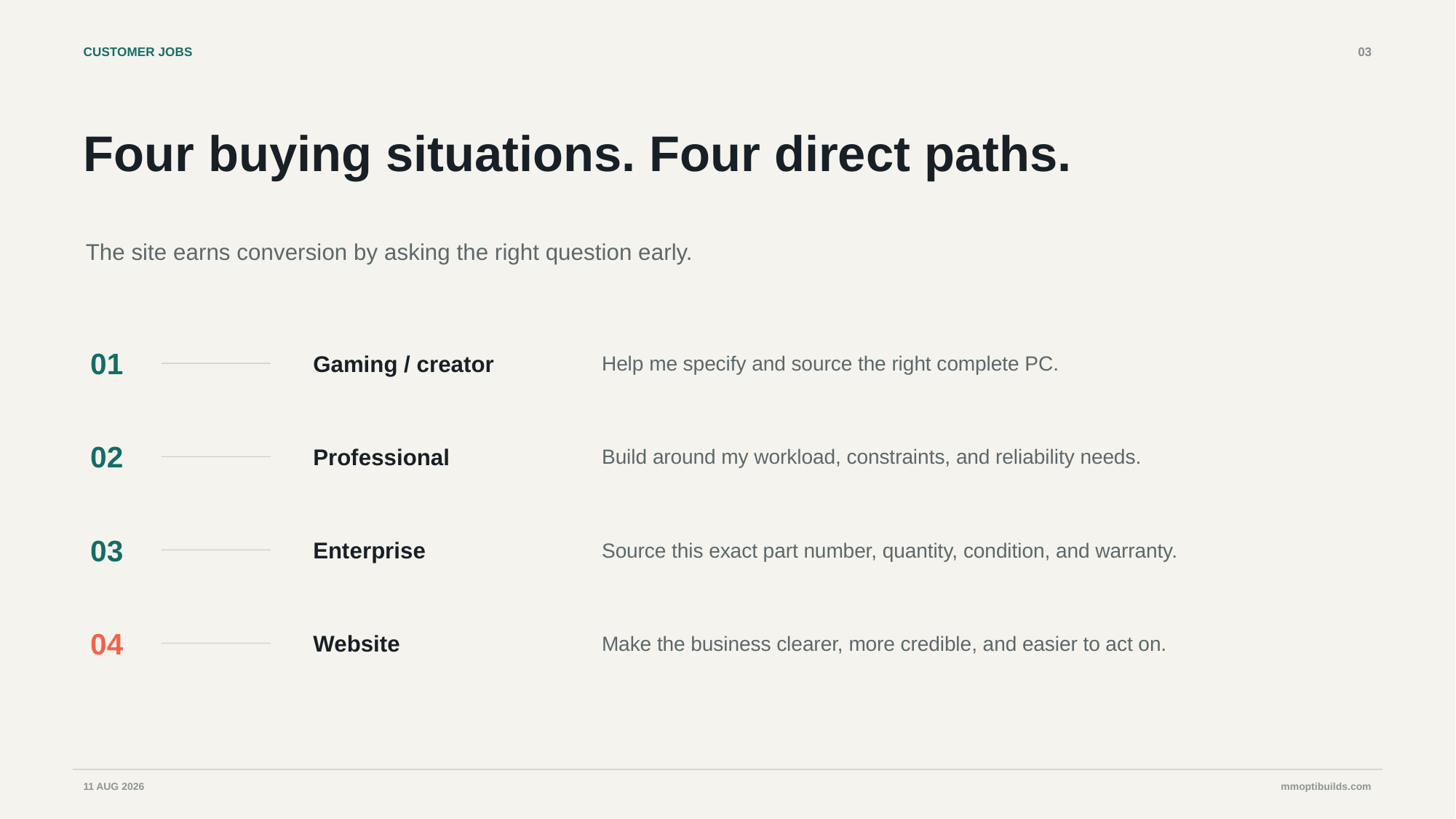

CUSTOMER JOBS
03
Four buying situations. Four direct paths.
The site earns conversion by asking the right question early.
01
Gaming / creator
Help me specify and source the right complete PC.

02
Professional
Build around my workload, constraints, and reliability needs.

03
Enterprise
Source this exact part number, quantity, condition, and warranty.

04
Website
Make the business clearer, more credible, and easier to act on.

11 AUG 2026
mmoptibuilds.com